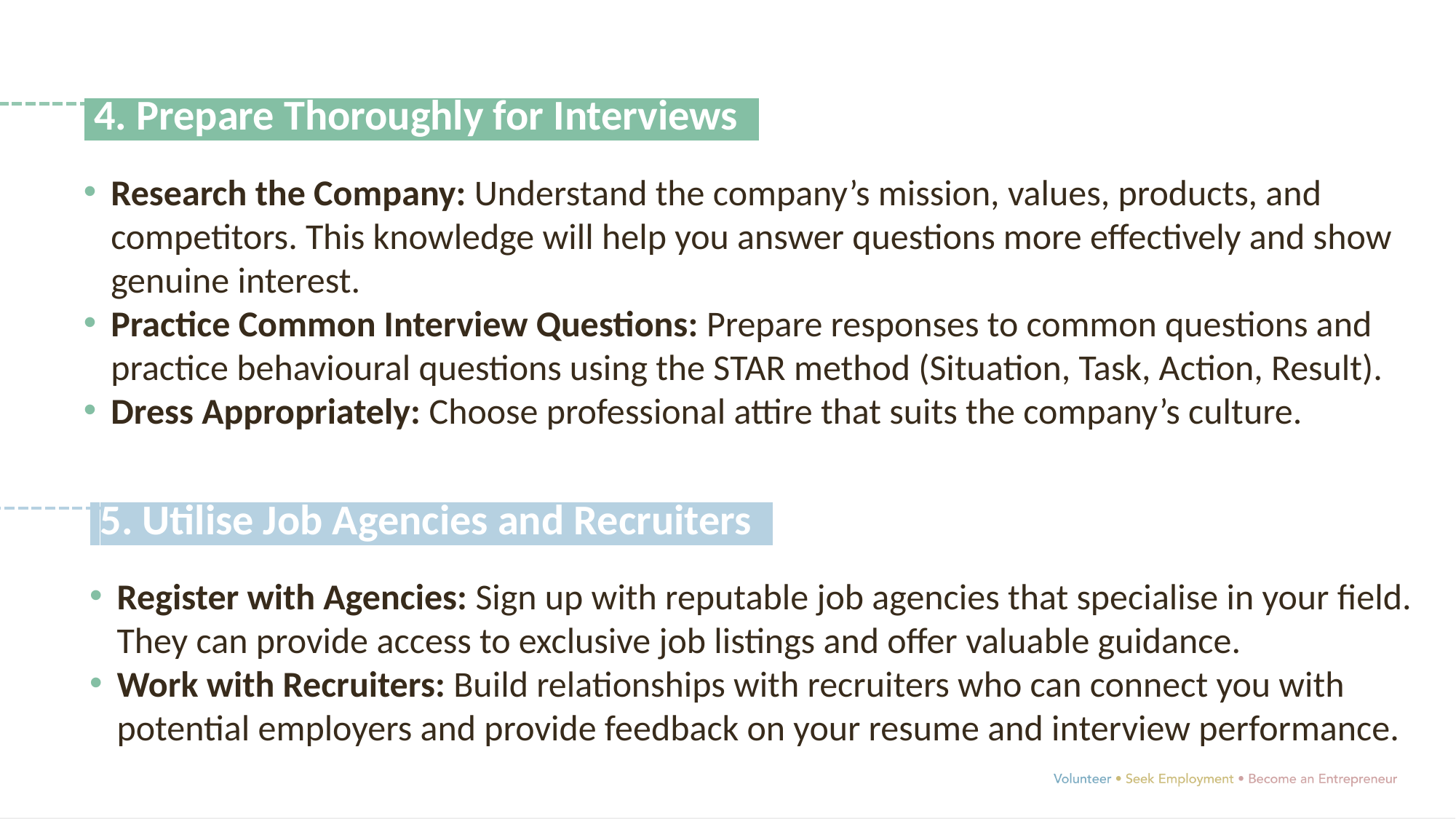

4. Prepare Thoroughly for Interviews:
Research the Company: Understand the company’s mission, values, products, and competitors. This knowledge will help you answer questions more effectively and show genuine interest.
Practice Common Interview Questions: Prepare responses to common questions and practice behavioural questions using the STAR method (Situation, Task, Action, Result).
Dress Appropriately: Choose professional attire that suits the company’s culture.

 5. Utilise Job Agencies and Recruiters:
Register with Agencies: Sign up with reputable job agencies that specialise in your field. They can provide access to exclusive job listings and offer valuable guidance.
Work with Recruiters: Build relationships with recruiters who can connect you with potential employers and provide feedback on your resume and interview performance.